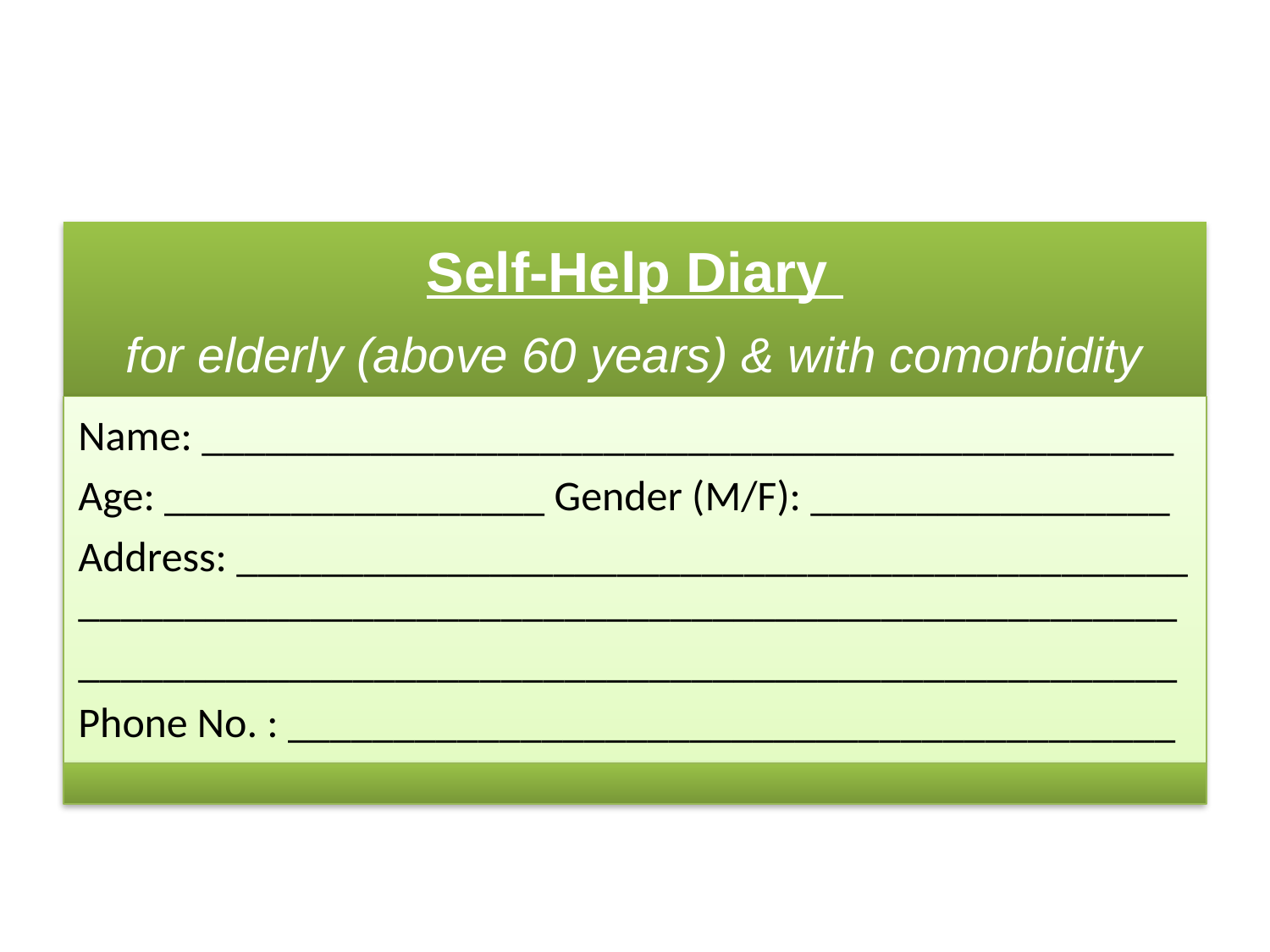

#

Self-Help Diary
for elderly (above 60 years) & with comorbidity

Name: ______________________________________________
Age: __________________ Gender (M/F): _________________
Address: _____________________________________________
____________________________________________________
____________________________________________________
Phone No. : __________________________________________